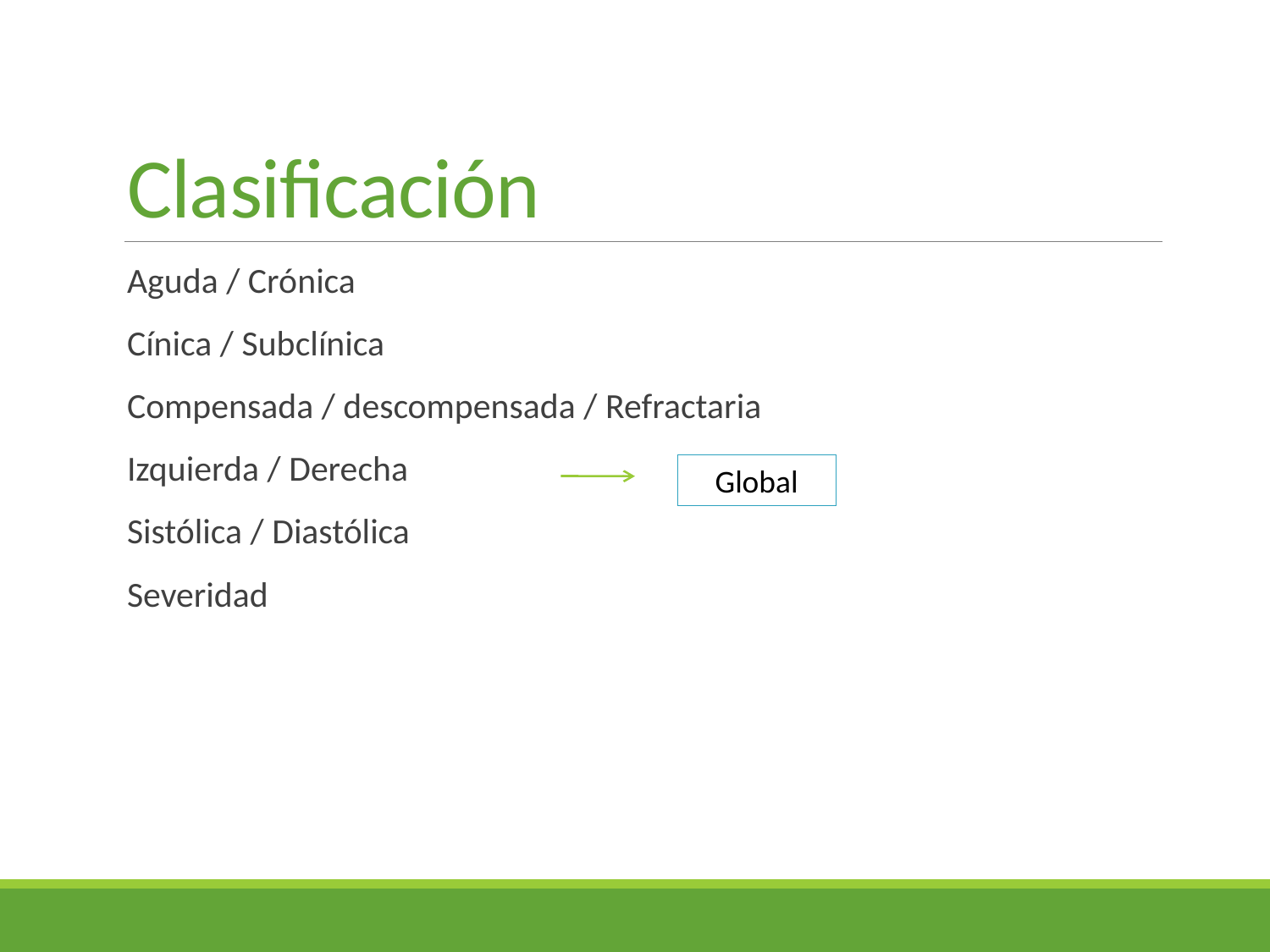

# Clasificación
Aguda / Crónica
Cínica / Subclínica
Compensada / descompensada / Refractaria
Izquierda / Derecha
Sistólica / Diastólica
Severidad

Global